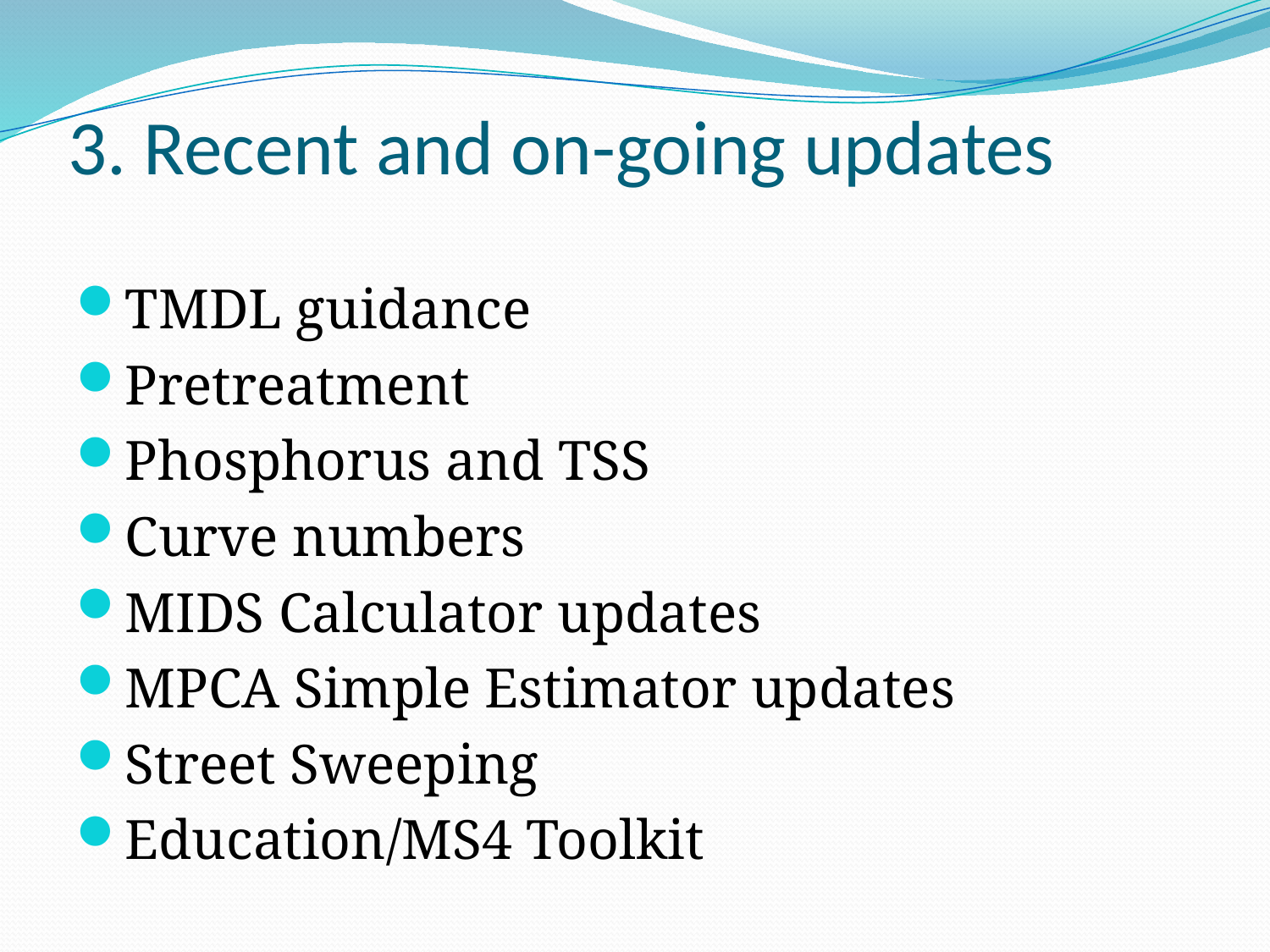

# 3. Recent and on-going updates
TMDL guidance
Pretreatment
Phosphorus and TSS
Curve numbers
MIDS Calculator updates
MPCA Simple Estimator updates
Street Sweeping
Education/MS4 Toolkit